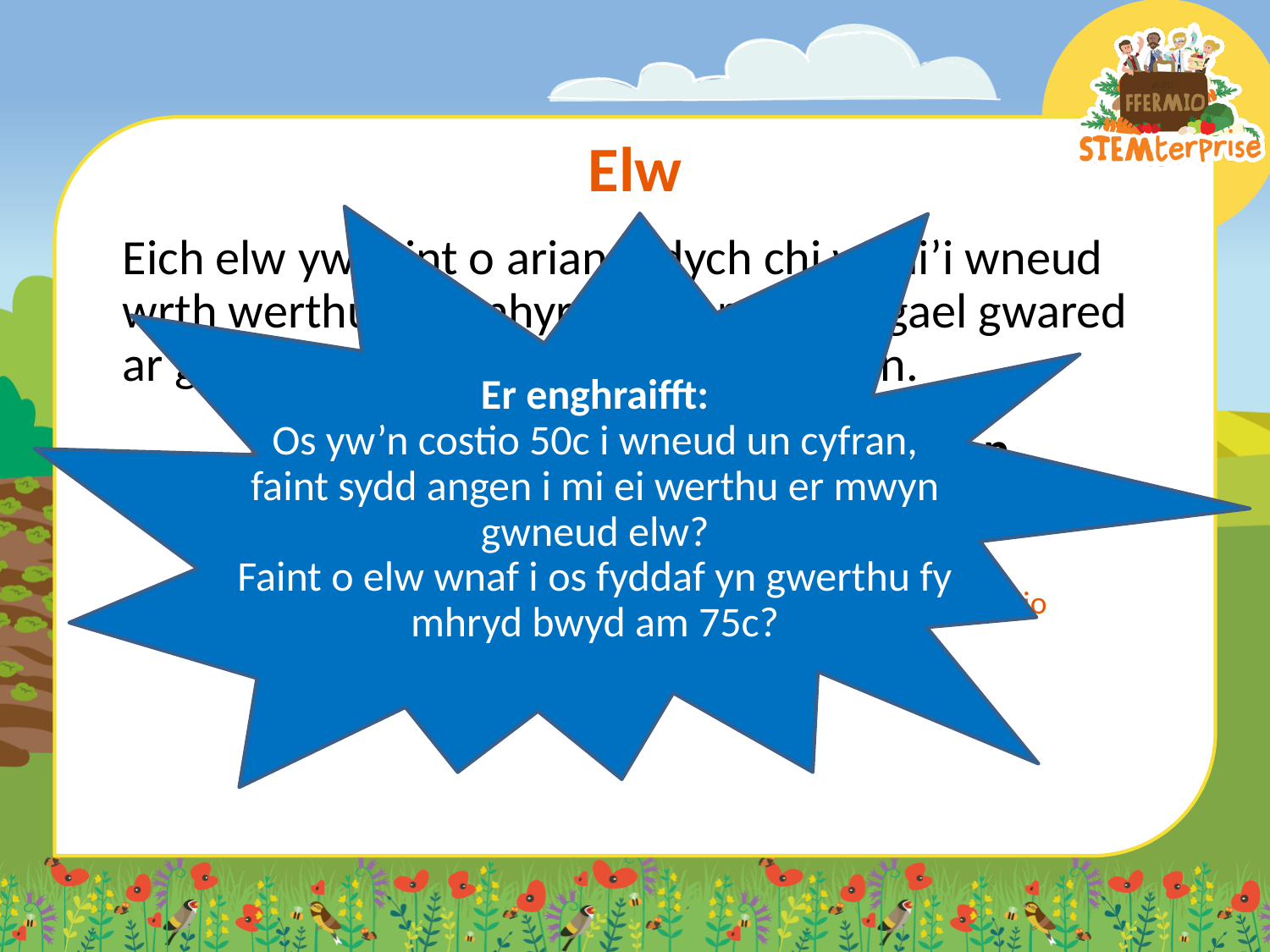

# Elw

Eich elw yw faint o arian rydych chi wedi’i wneud wrth werthu’ch cynhyrchion ar ôl i chi gael gwared ar gyfanswm cost prynu eu cynhwysion.
Elw = pris gwerthu – cost cynhwysion
Er enghraifft:
Os yw’n costio 50c i wneud un cyfran, faint sydd angen i mi ei werthu er mwyn gwneud elw?
Faint o elw wnaf i os fyddaf yn gwerthu fy mhryd bwyd am 75c?
Faint o arian rydych chi’n ei wneud (refeniw)
Faint mae eich cynhwysion yn ei gostio